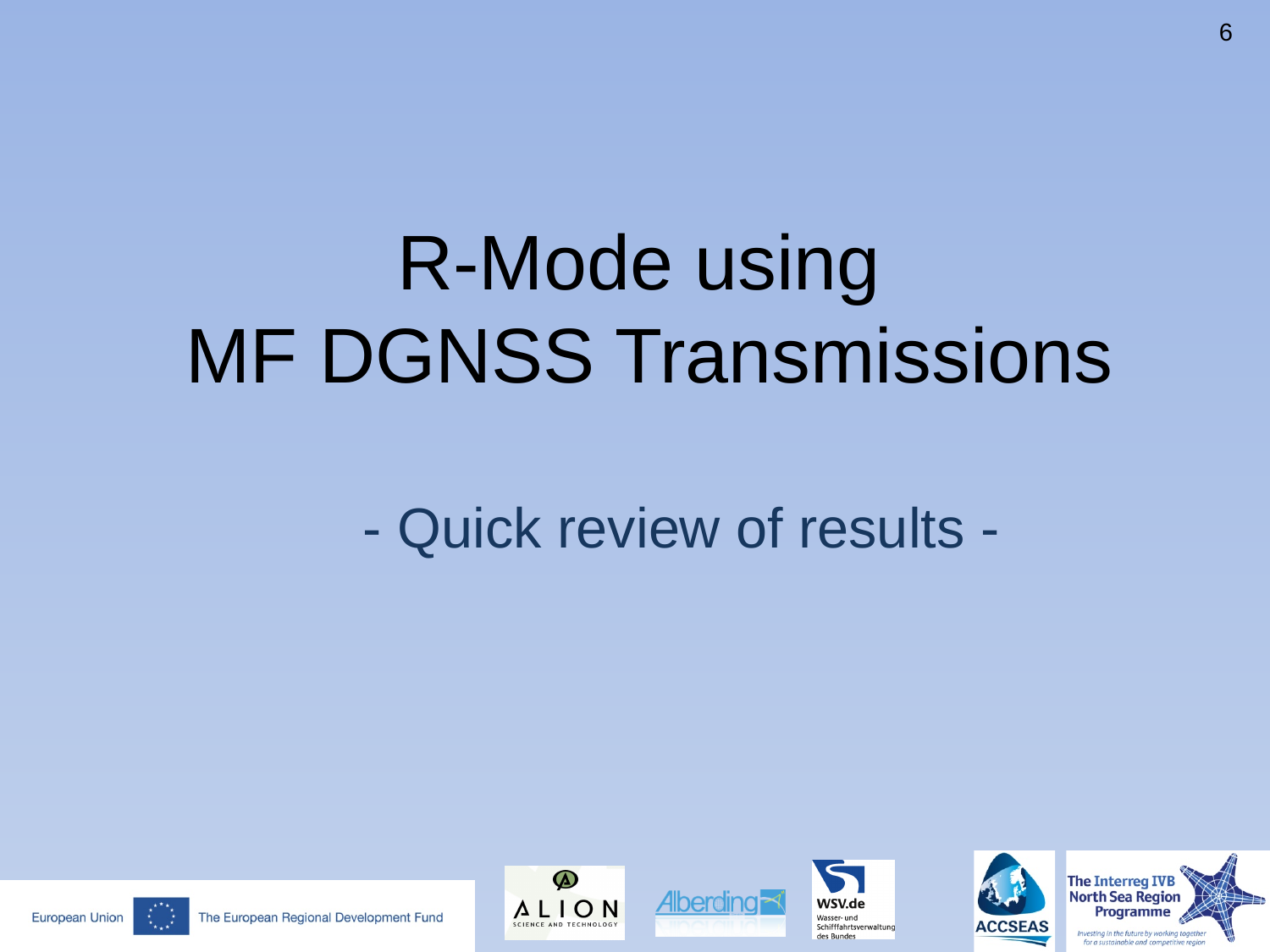

6
R-Mode using
MF DGNSS Transmissions

- Quick review of results -